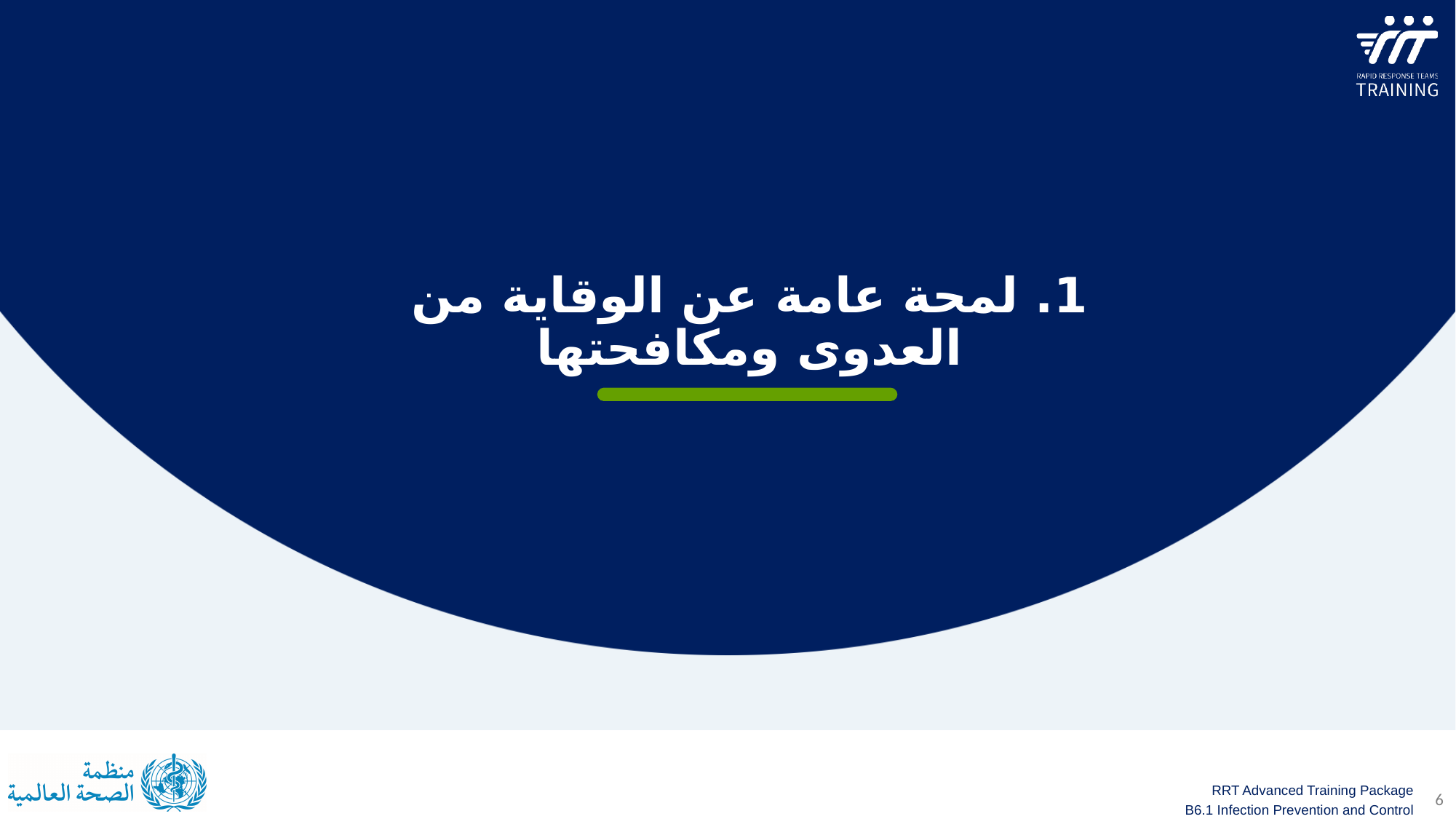

1. لمحة عامة عن الوقاية من العدوى ومكافحتها